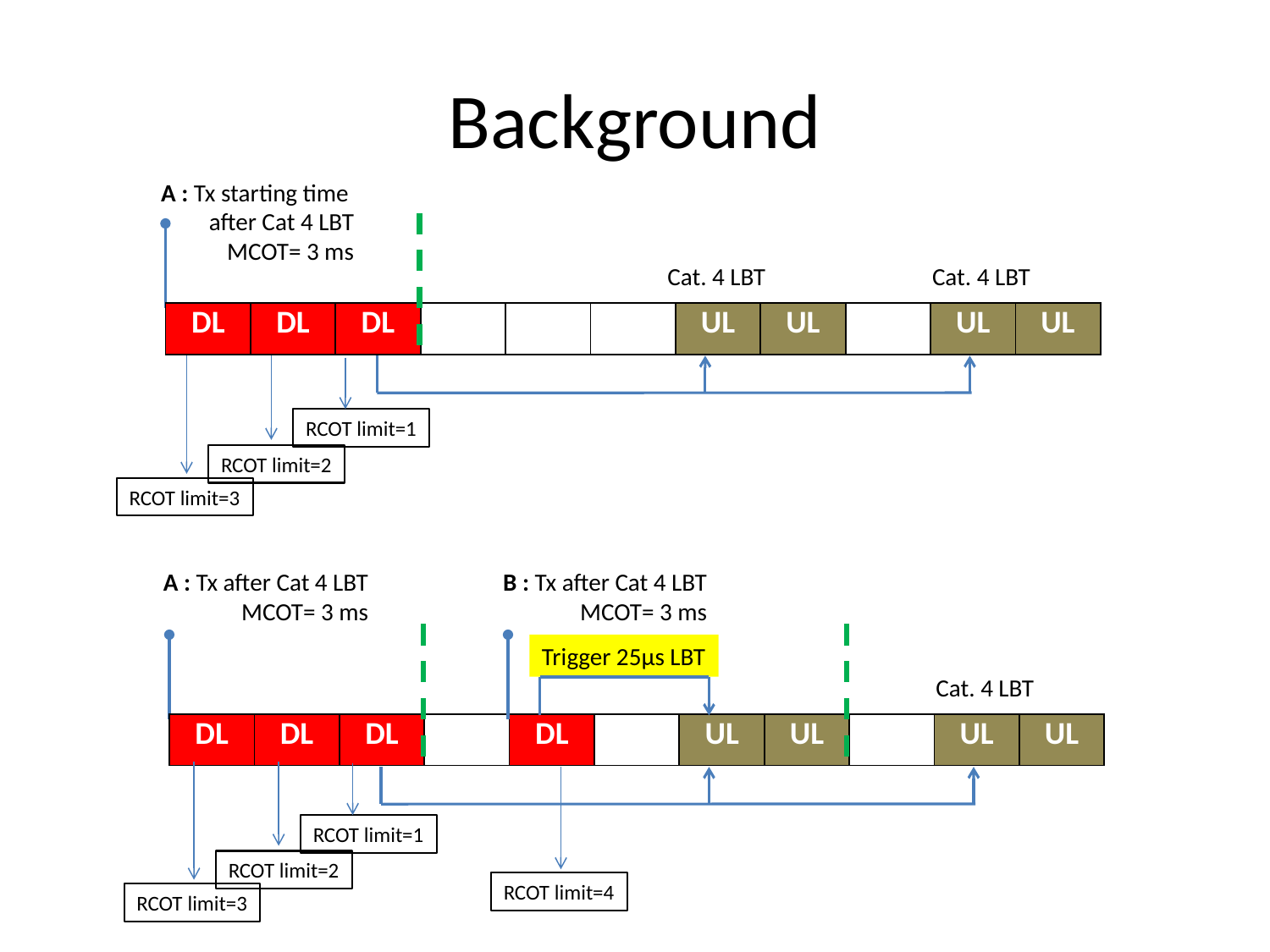

# Background
A : Tx starting time
after Cat 4 LBT
MCOT= 3 ms
Cat. 4 LBT
Cat. 4 LBT
| DL | DL | DL |  |  |  | UL | UL | U | UL | UL |
| --- | --- | --- | --- | --- | --- | --- | --- | --- | --- | --- |
RCOT limit=1
RCOT limit=2
RCOT limit=3
A : Tx after Cat 4 LBT
MCOT= 3 ms
B : Tx after Cat 4 LBT
MCOT= 3 ms
Trigger 25µs LBT
Cat. 4 LBT
| DL | DL | DL |  | DL |  | UL | UL | U | UL | UL |
| --- | --- | --- | --- | --- | --- | --- | --- | --- | --- | --- |
RCOT limit=1
RCOT limit=2
RCOT limit=3
RCOT limit=4